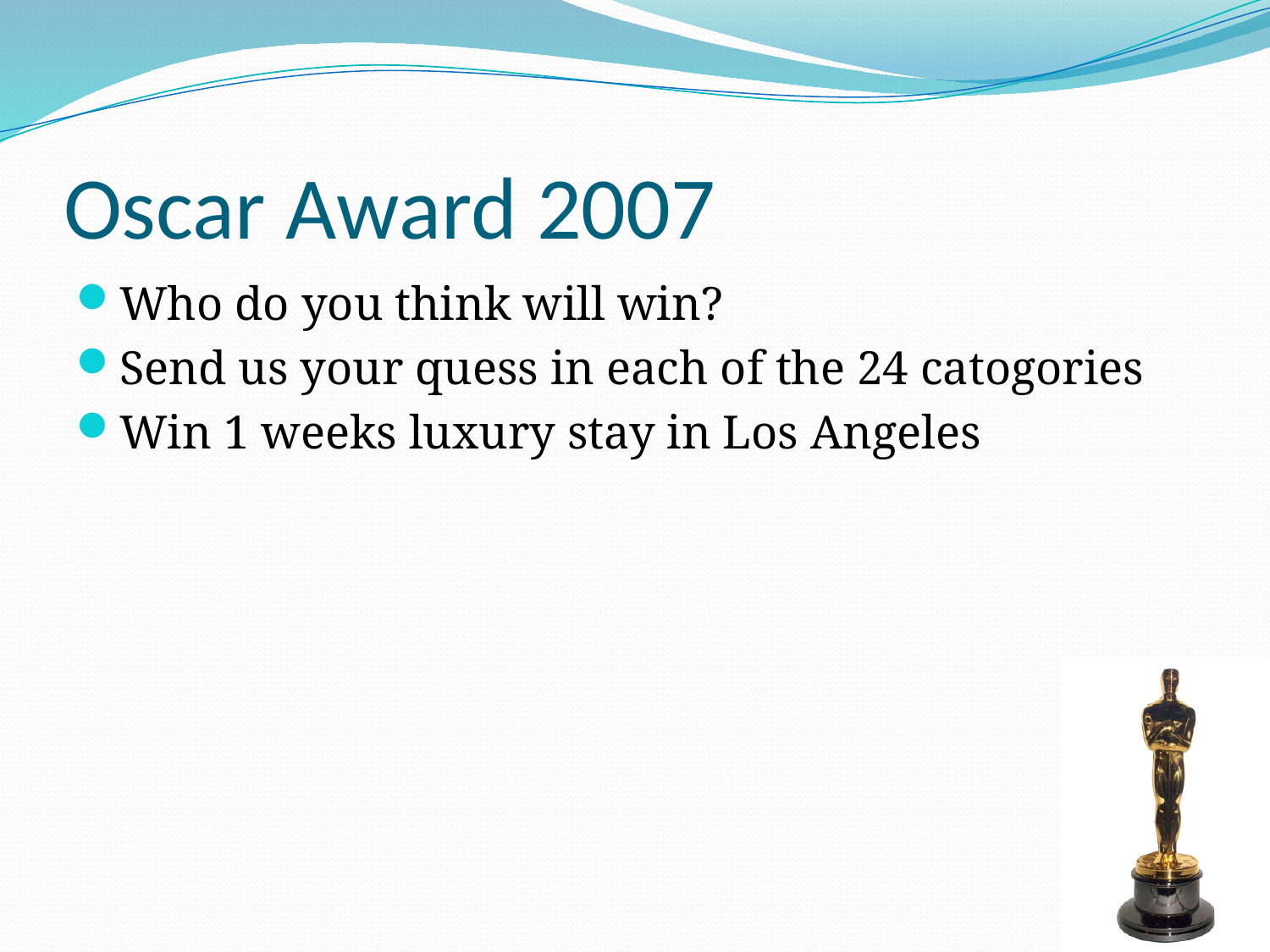

# Oscar Award 2007
Who do you think will win?
Send us your quess in each of the 24 catogories
Win 1 weeks luxury stay in Los Angeles